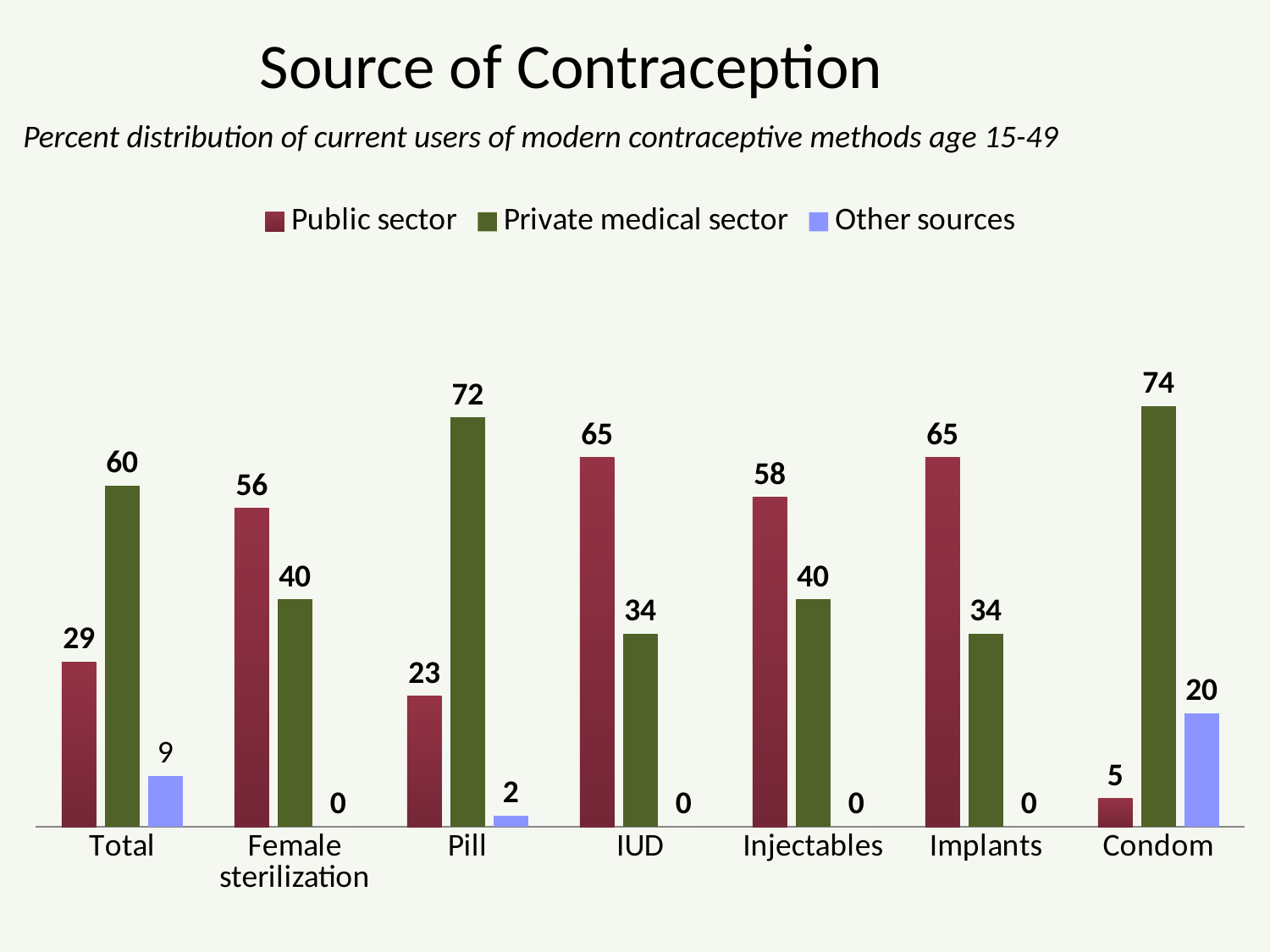

Source of Contraception
Percent distribution of current users of modern contraceptive methods age 15-49

### Chart

| Category | Public sector | Private medical sector | Other sources |
|---|---|---|---|
| Total | 29.0 | 60.0 | 9.0 |
| Female sterilization | 56.0 | 40.0 | 0.0 |
| Pill | 23.0 | 72.0 | 2.0 |
| IUD | 65.0 | 34.0 | 0.0 |
| Injectables | 58.0 | 40.0 | 0.0 |
| Implants | 65.0 | 34.0 | 0.0 |
| Condom | 5.0 | 74.0 | 20.0 |